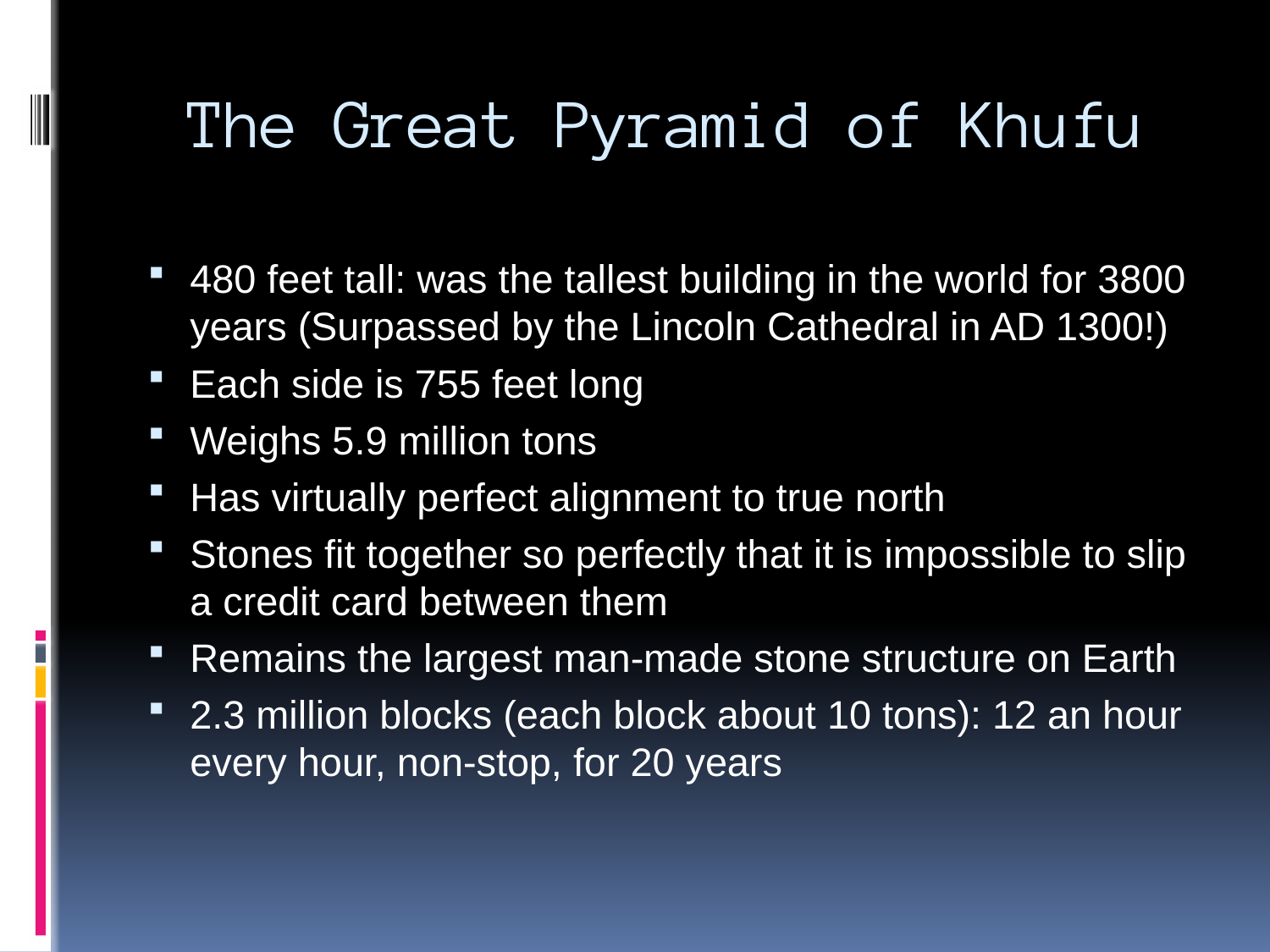

# The Great Pyramid of Khufu
480 feet tall: was the tallest building in the world for 3800 years (Surpassed by the Lincoln Cathedral in AD 1300!)
Each side is 755 feet long
Weighs 5.9 million tons
Has virtually perfect alignment to true north
Stones fit together so perfectly that it is impossible to slip a credit card between them
Remains the largest man-made stone structure on Earth
2.3 million blocks (each block about 10 tons): 12 an hour every hour, non-stop, for 20 years